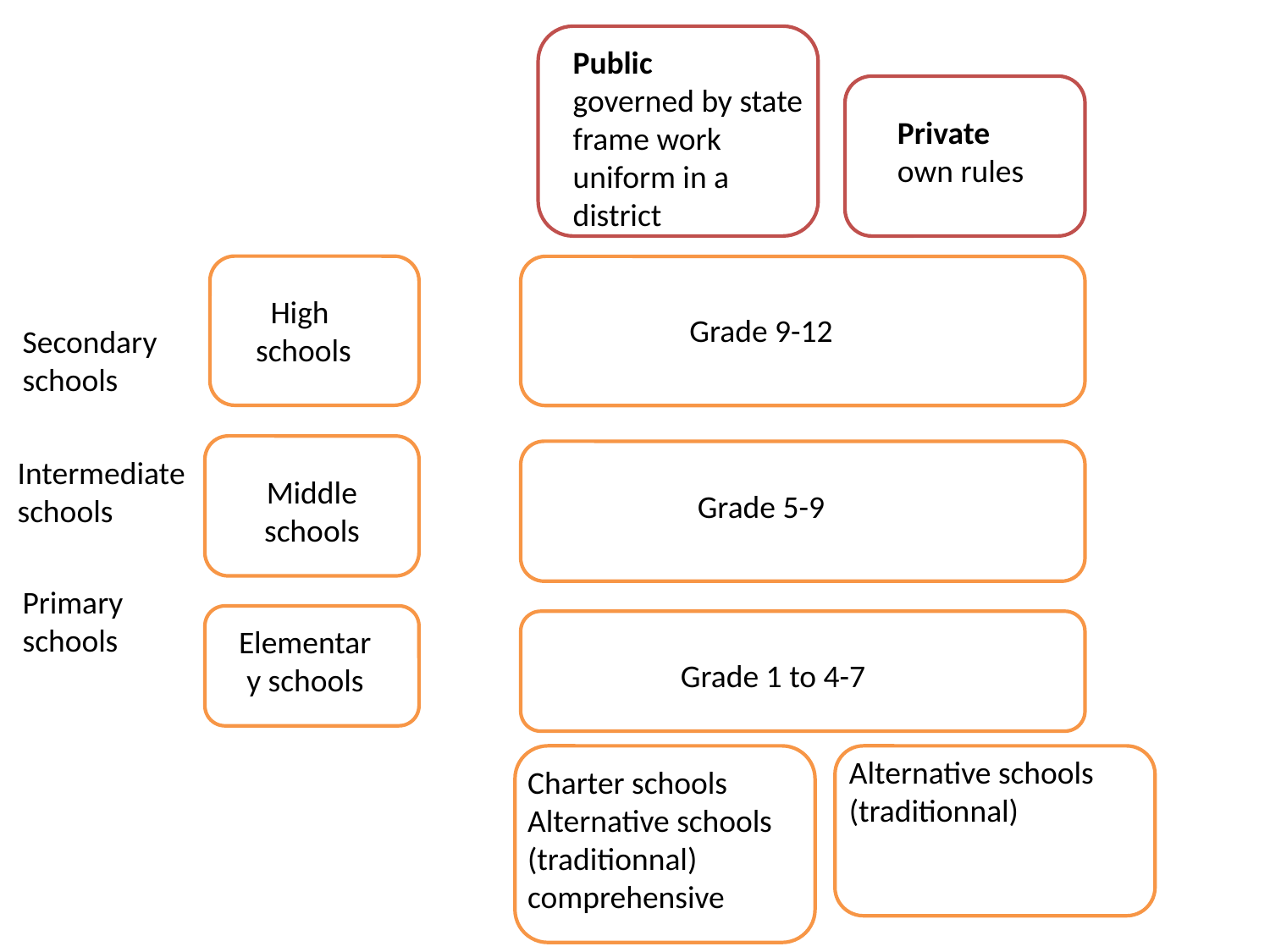

Public
governed by state frame work uniform in a district

Private
own rules

High
schools
Grade 9-12
Secondary schools

Intermediate schools
Middle schools
Grade 5-9
Primary schools

Elementary schools
Grade 1 to 4-7

Alternative schools  (traditionnal)

Charter schools
Alternative schools (traditionnal)
comprehensive